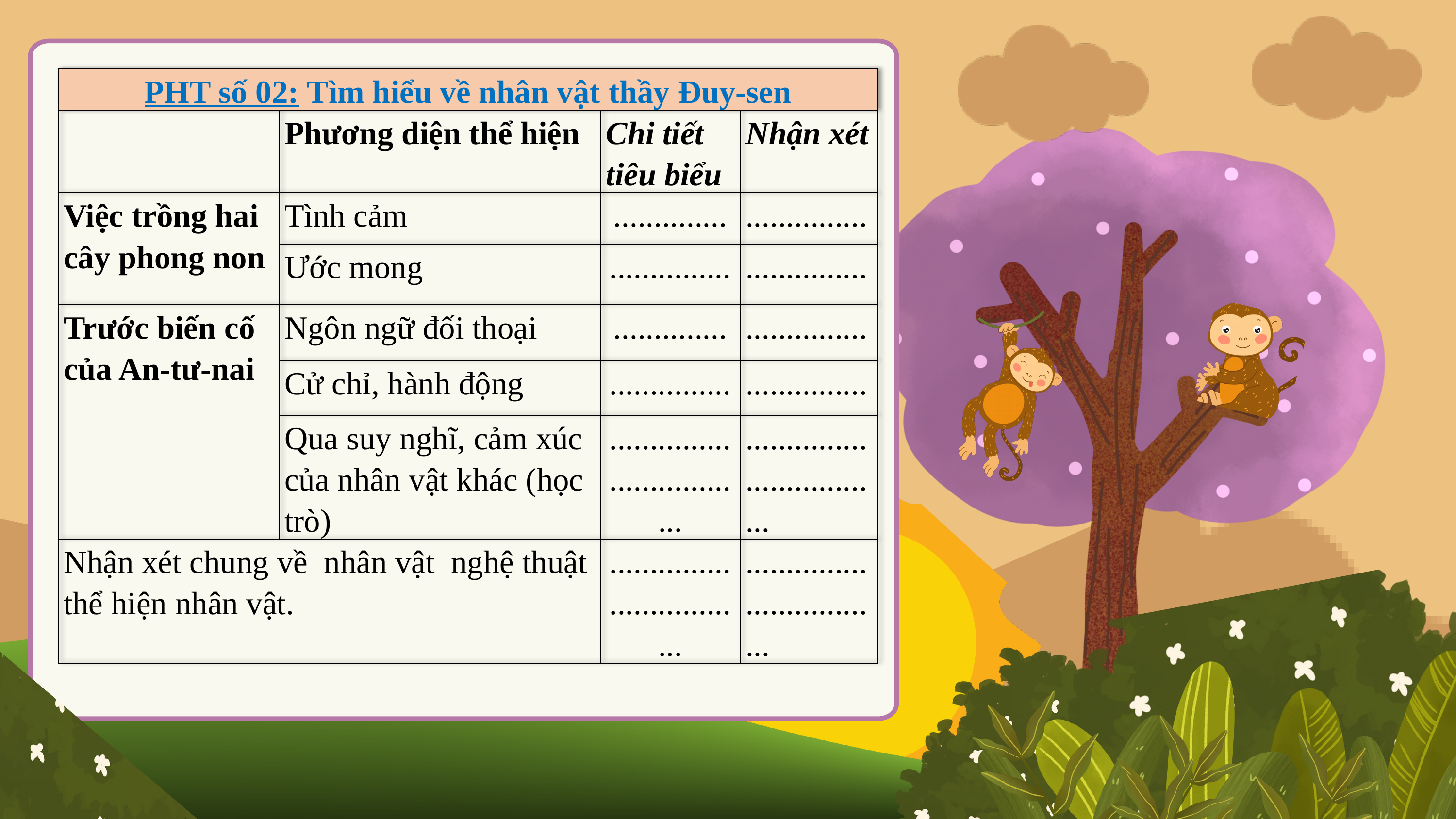

| PHT số 02: Tìm hiểu về nhân vật thầy Đuy-sen |  |  |  |
| --- | --- | --- | --- |
|  | Phương diện thể hiện | Chi tiết tiêu biểu | Nhận xét |
| Việc trồng hai cây phong non | Tình cảm | .............. | ............... |
|  | Ước mong | ............... | ............... |
| Trước biến cố của An-tư-nai | Ngôn ngữ đối thoại | .............. | ............... |
|  | Cử chỉ, hành động | ............... | ............... |
|  | Qua suy nghĩ, cảm xúc của nhân vật khác (học trò) | ................................. | ................................. |
| Nhận xét chung về nhân vật nghệ thuật thể hiện nhân vật. |  | ................................. | ................................. |